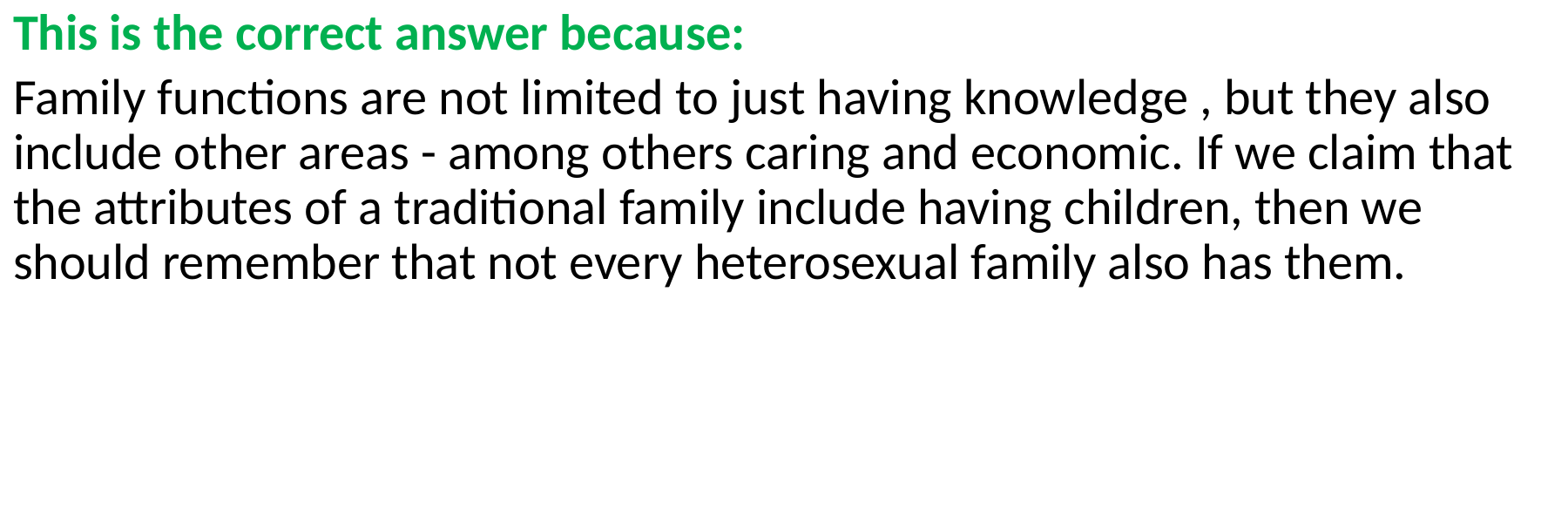

This is the correct answer because:
Family functions are not limited to just having knowledge , but they also include other areas - among others caring and economic. If we claim that the attributes of a traditional family include having children, then we should remember that not every heterosexual family also has them.